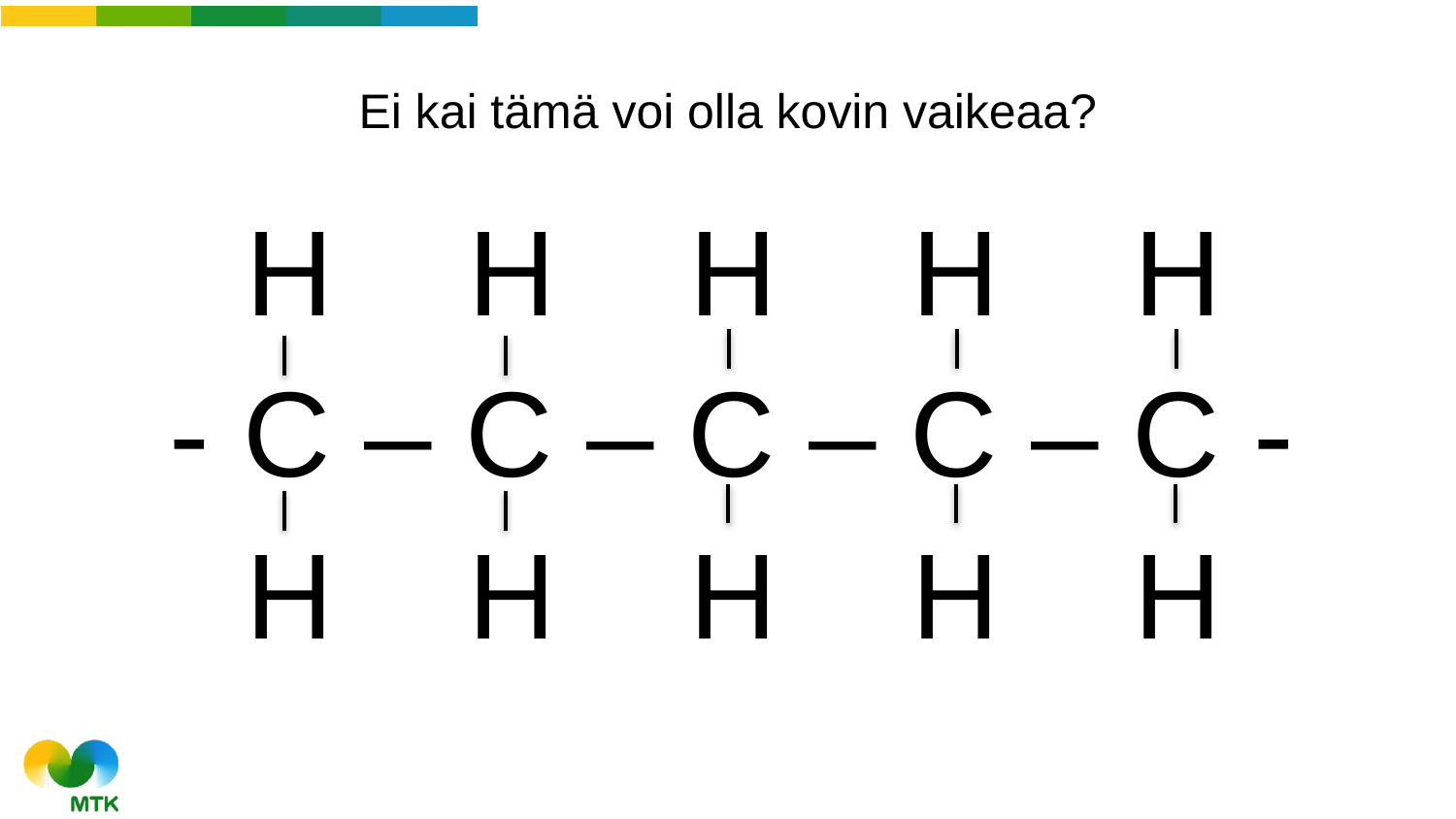

# Ei kai tämä voi olla kovin vaikeaa?
       H    H    H    H    H
- C – C – C – C – C -
       H    H    H    H    H